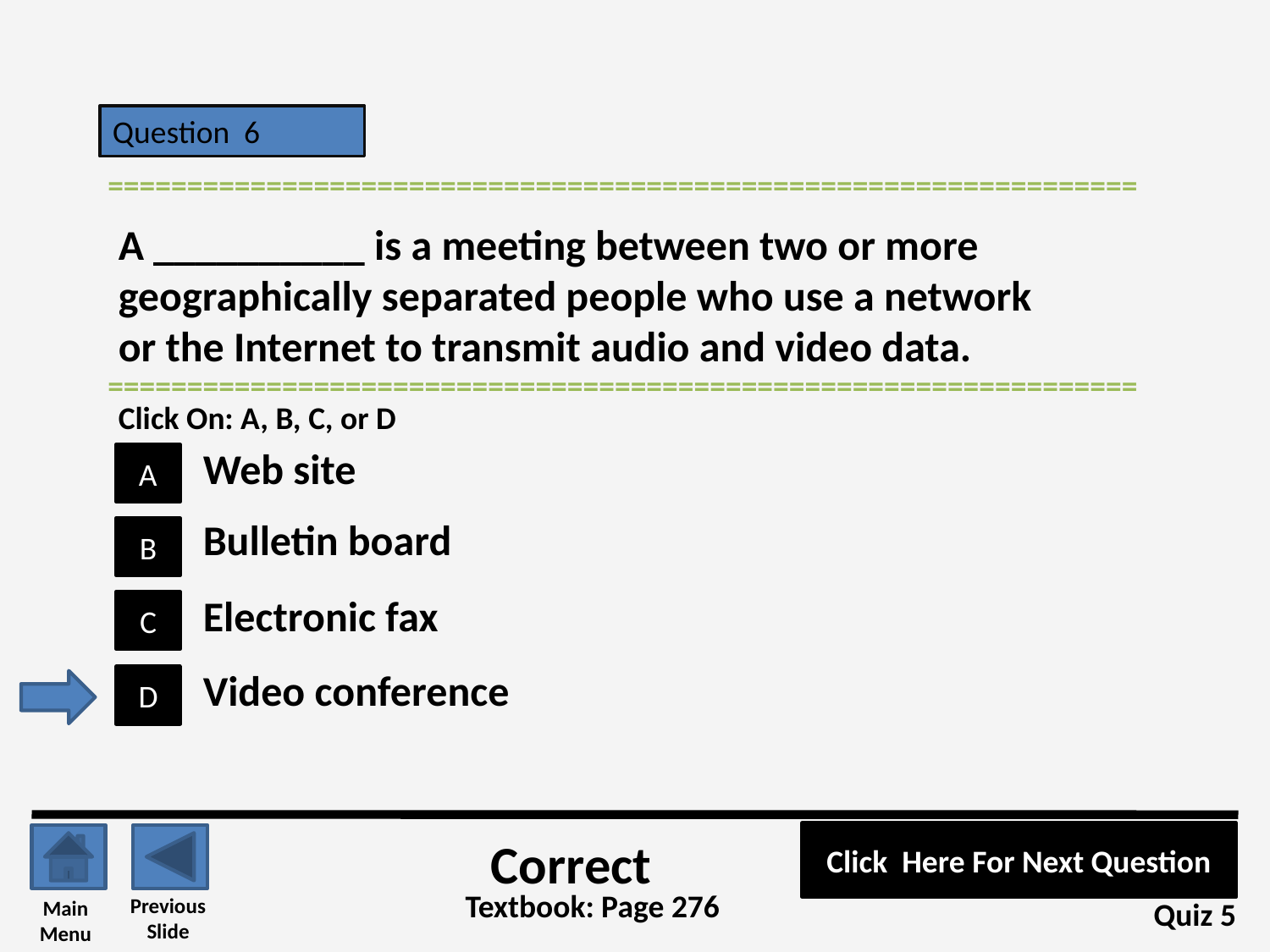

Question  6
=================================================================
A __________ is a meeting between two or more geographically separated people who use a network or the Internet to transmit audio and video data.
=================================================================
Click On: A, B, C, or D

Web site
A
Bulletin board
B
Electronic fax
C

Video conference
D

Click  Here For Next Question

Correct
Textbook: Page 276
Previous
Slide
Main
Menu
Quiz 5